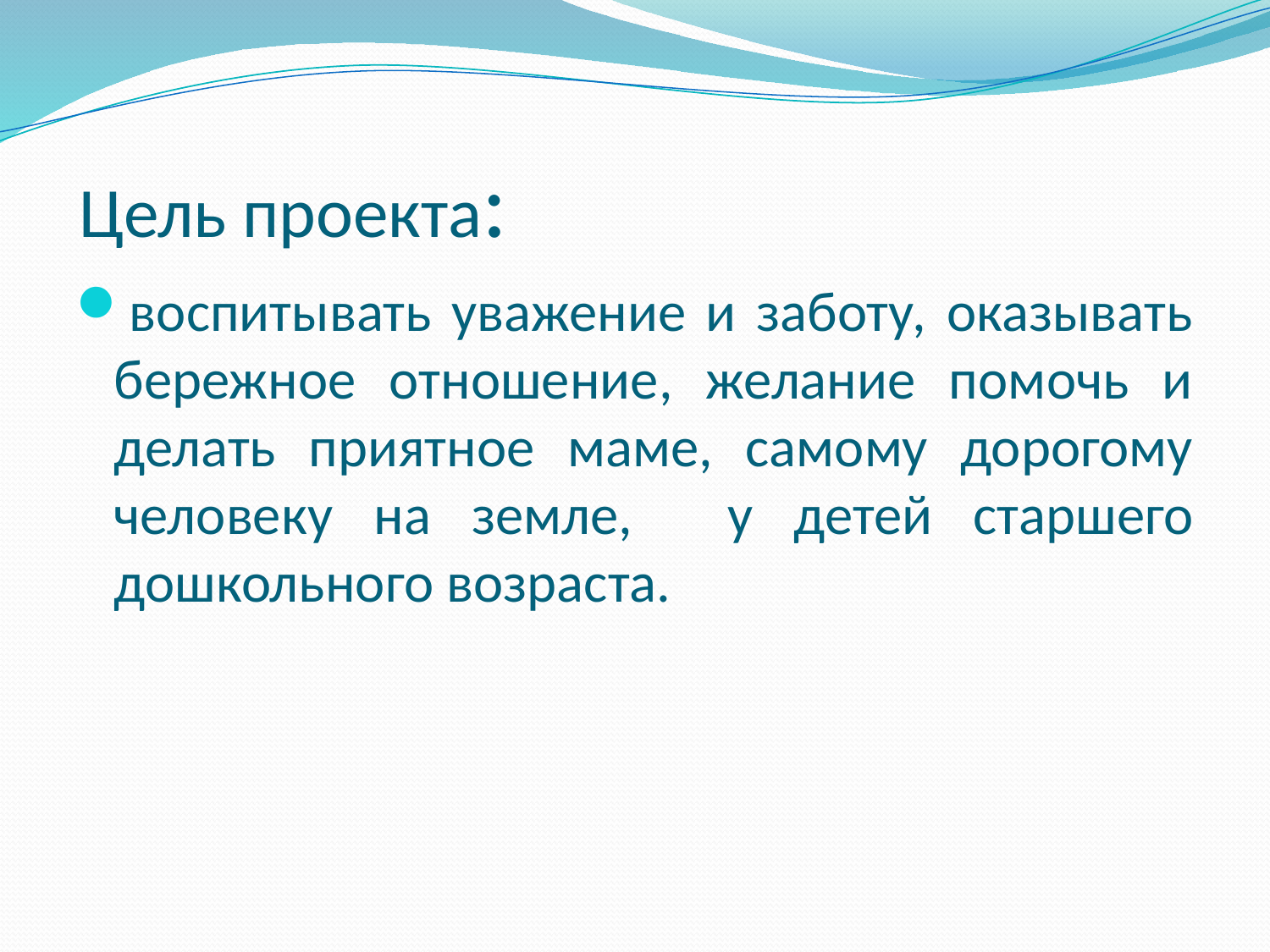

# Цель проекта:
воспитывать уважение и заботу, оказывать бережное отношение, желание помочь и делать приятное маме, самому дорогому человеку на земле,   у детей старшего дошкольного возраста.